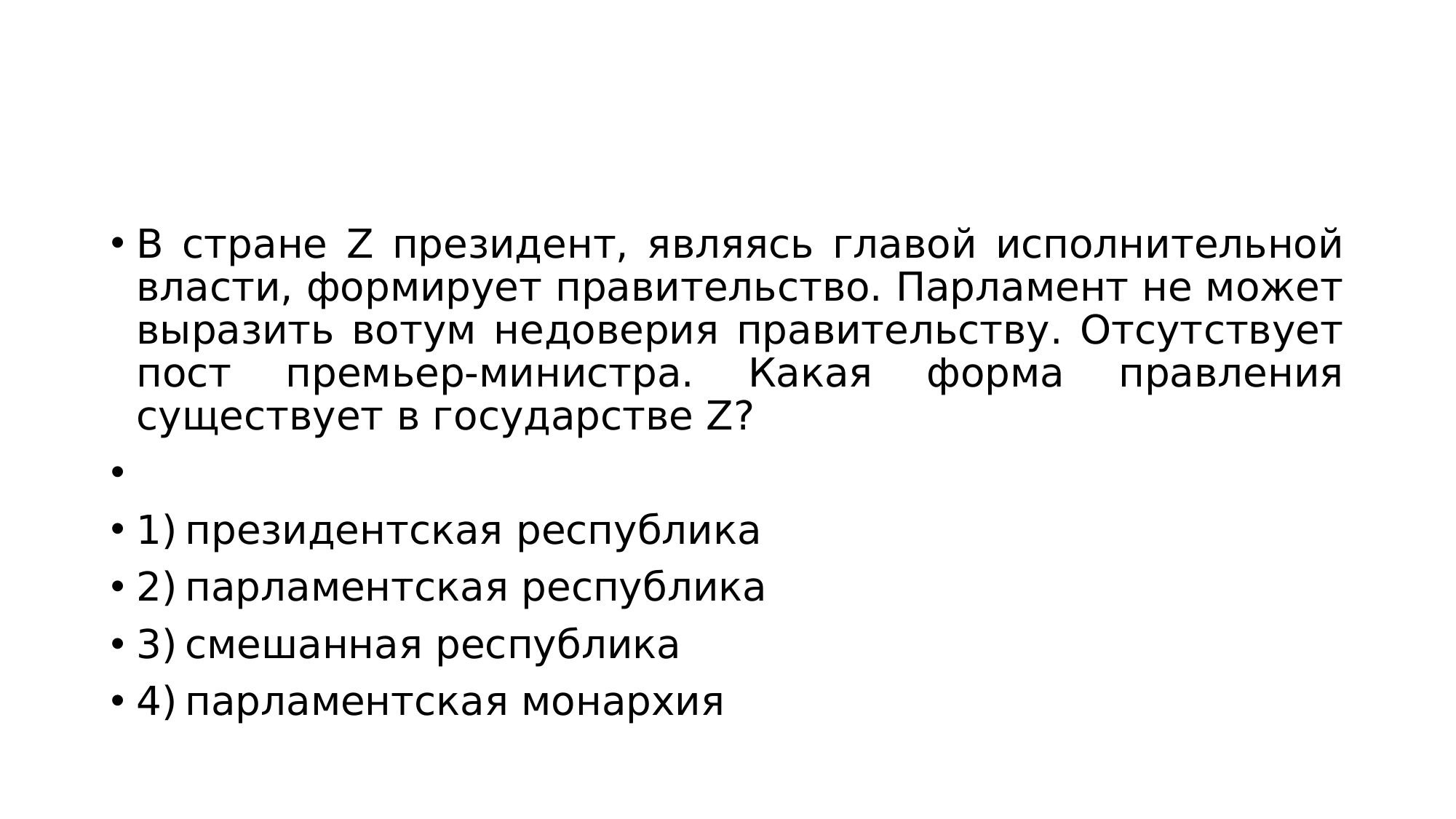

#
В стране Z президент, являясь главой исполнительной власти, формирует правительство. Парламент не может выразить вотум недоверия правительству. Отсутствует пост премьер-министра. Какая форма правления существует в государстве Z?

1) президентская республика
2) парламентская республика
3) смешанная республика
4) парламентская монархия